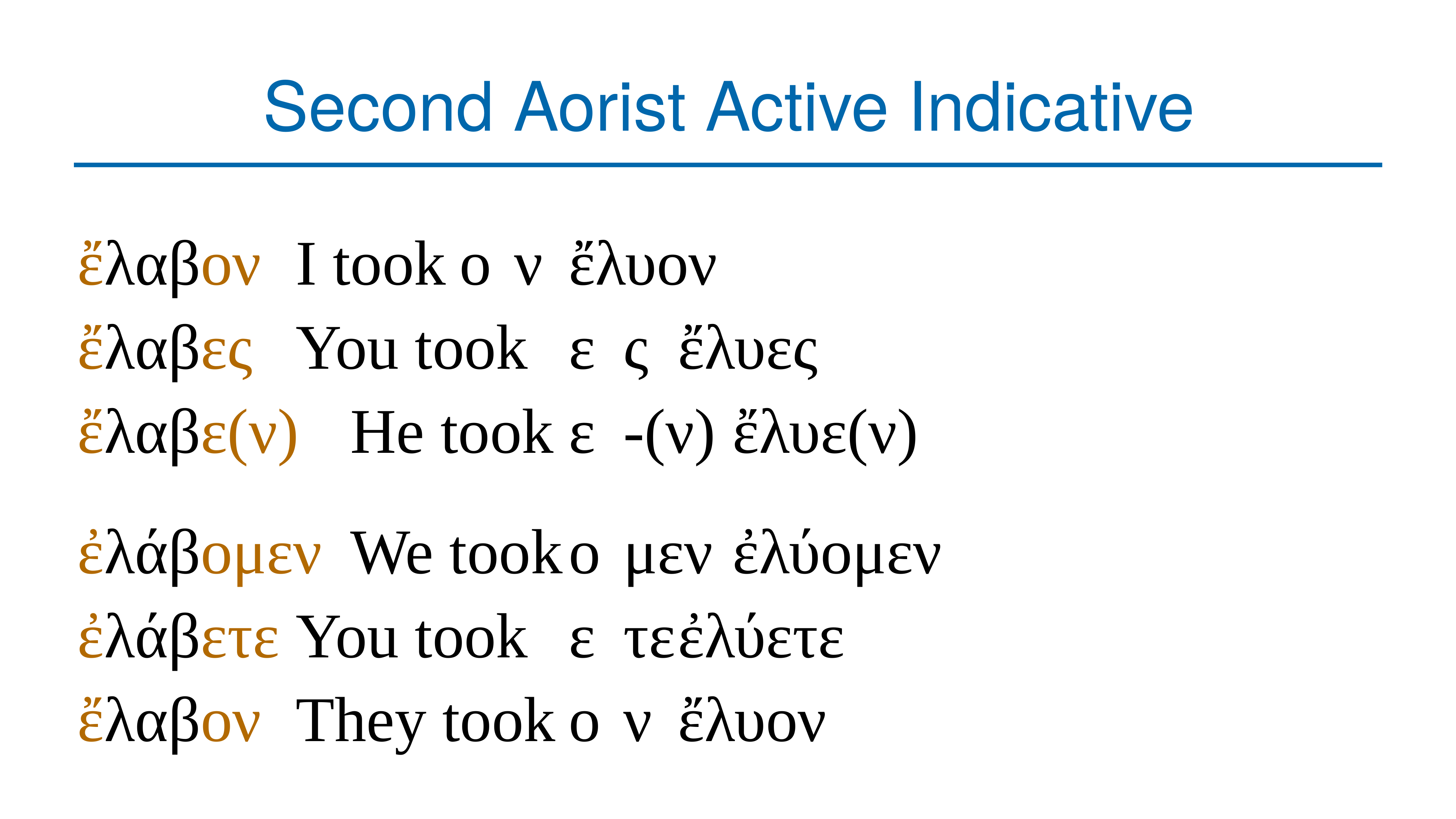

# Second Aorist Active Indicative
ἔλαβον	I took	ο	ν	ἔλυον
ἔλαβες	You took	ε	ς	ἔλυες
ἔλαβε(ν)	He took	ε	-(ν)	ἔλυε(ν)
ἐλάβομεν	We took	ο	μεν	ἐλύομεν
ἐλάβετε	You took	ε	τε	ἐλύετε
ἔλαβον	They took	ο	ν	ἔλυον